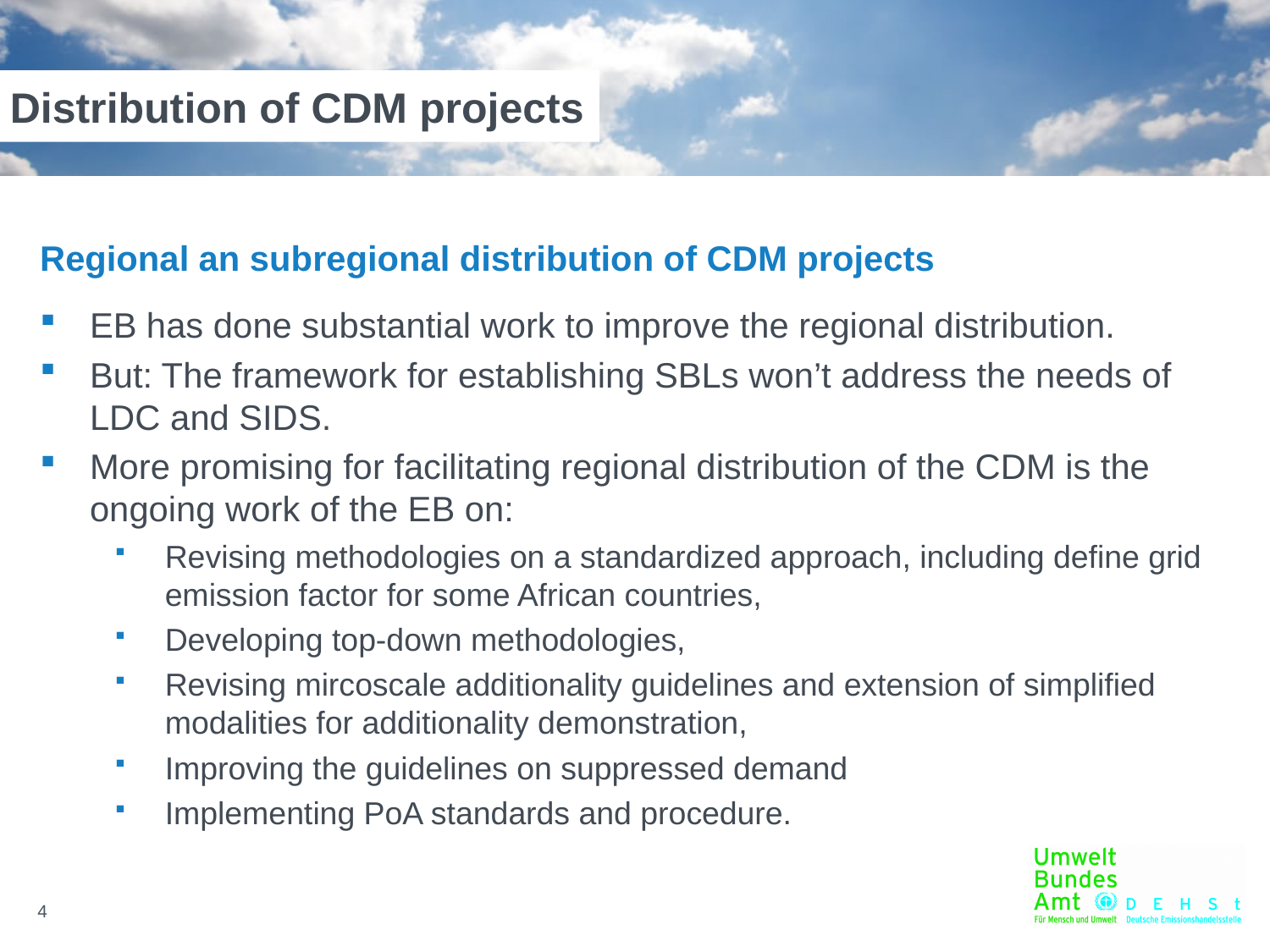

# Distribution of CDM projects
Regional an subregional distribution of CDM projects
EB has done substantial work to improve the regional distribution.
But: The framework for establishing SBLs won’t address the needs of LDC and SIDS.
More promising for facilitating regional distribution of the CDM is the ongoing work of the EB on:
Revising methodologies on a standardized approach, including define grid emission factor for some African countries,
Developing top-down methodologies,
Revising mircoscale additionality guidelines and extension of simplified modalities for additionality demonstration,
Improving the guidelines on suppressed demand
Implementing PoA standards and procedure.
4